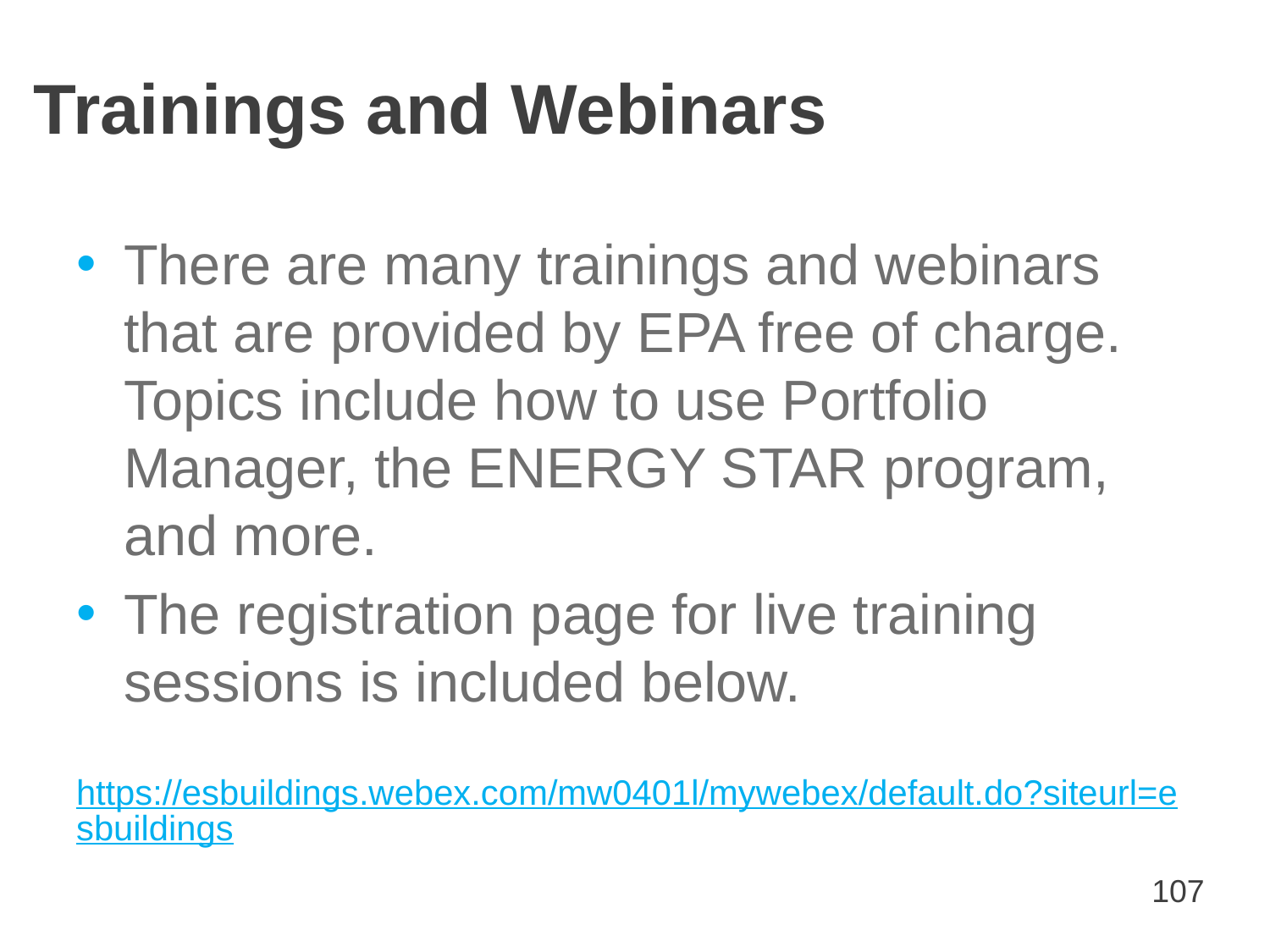

# Trainings and Webinars
There are many trainings and webinars that are provided by EPA free of charge. Topics include how to use Portfolio Manager, the ENERGY STAR program, and more.
The registration page for live training sessions is included below.

https://esbuildings.webex.com/mw0401l/mywebex/default.do?siteurl=esbuildings